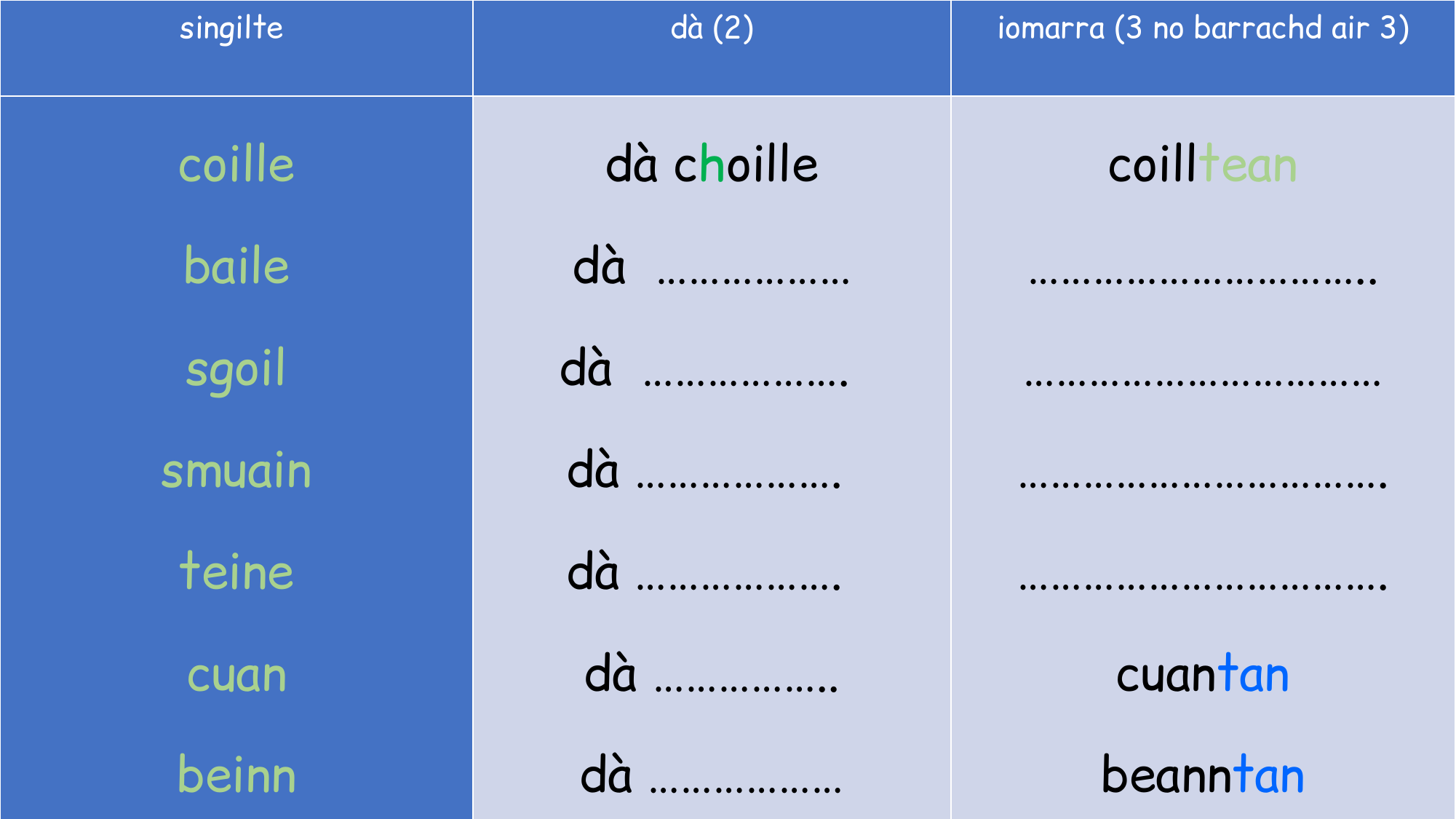

| singilte | dà (2) | iomarra (3 no barrachd air 3) |
| --- | --- | --- |
| coille baile sgoil smuain teine cuan beinn reul | dà choille dà ……………… dà ………………. dà ………………. dà ………………. dà …………….. dà ……………… dà ……………… | coilltean ………………………….. …………………………… ……………………………. ……………………………. cuantan beanntan ………………………… |